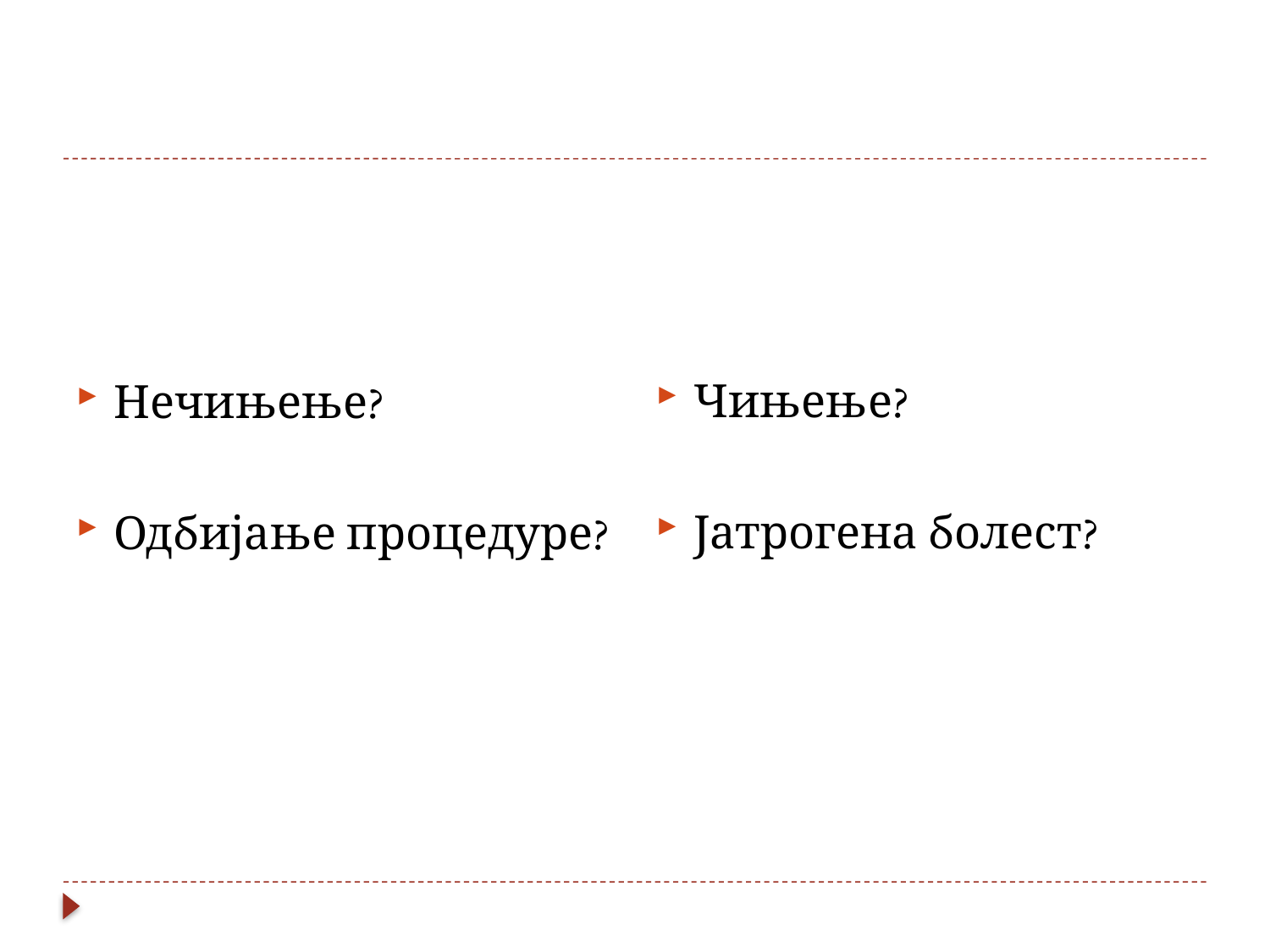

#

Чињење?

Јатрогена болест?

Нечињење?

Одбијање процедуре?